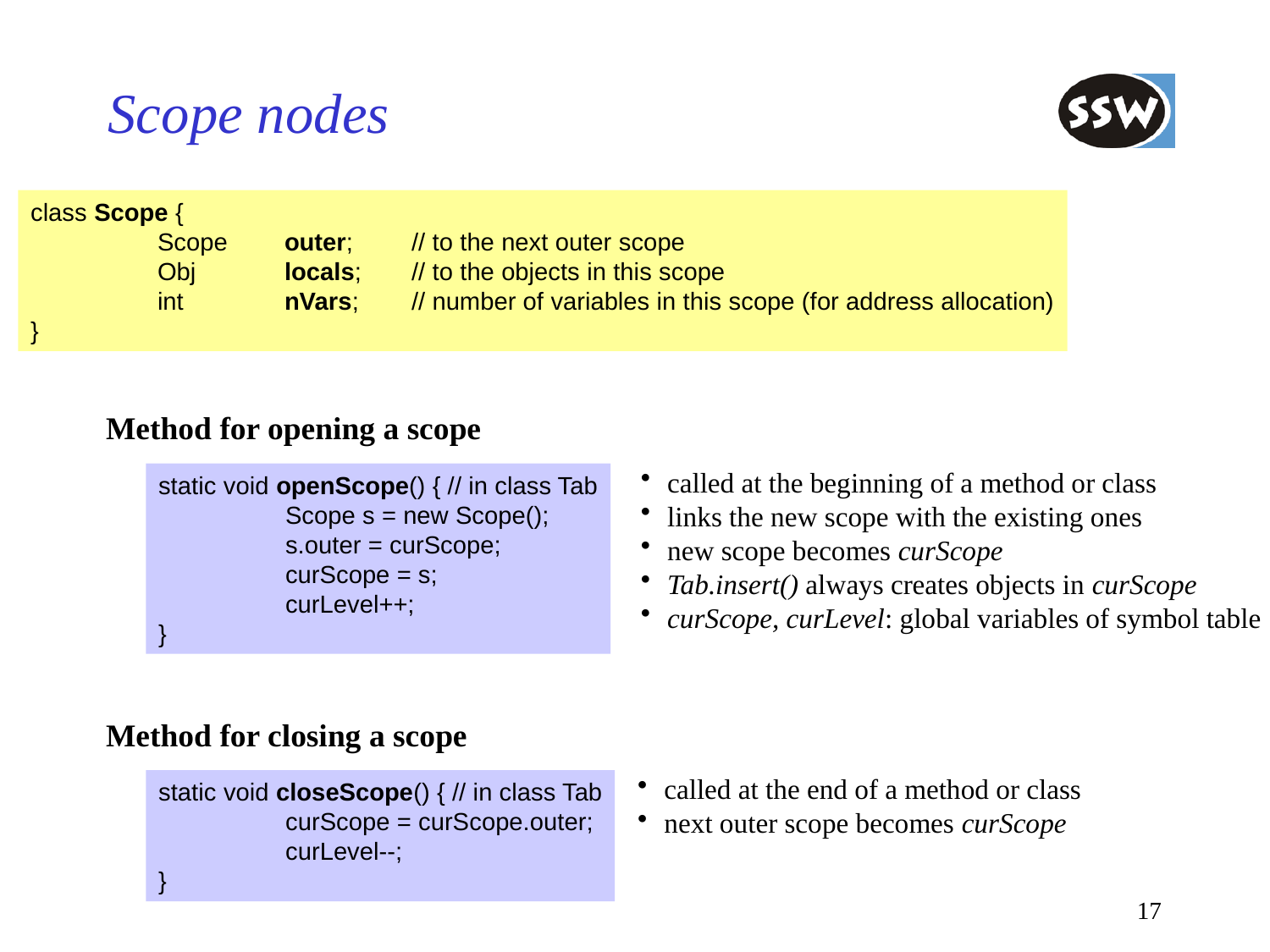

# Scope nodes
class Scope {
	Scope	outer;	// to the next outer scope
	Obj	locals;	// to the objects in this scope
	int	nVars;	// number of variables in this scope (for address allocation)
}
Method for opening a scope
called at the beginning of a method or class
links the new scope with the existing ones
new scope becomes curScope
Tab.insert() always creates objects in curScope
curScope, curLevel: global variables of symbol table
static void openScope() { // in class Tab
	Scope s = new Scope();
	s.outer = curScope;
	curScope = s;
	curLevel++;
}
Method for closing a scope
called at the end of a method or class
next outer scope becomes curScope
static void closeScope() { // in class Tab
	curScope = curScope.outer;
	curLevel--;
}
17